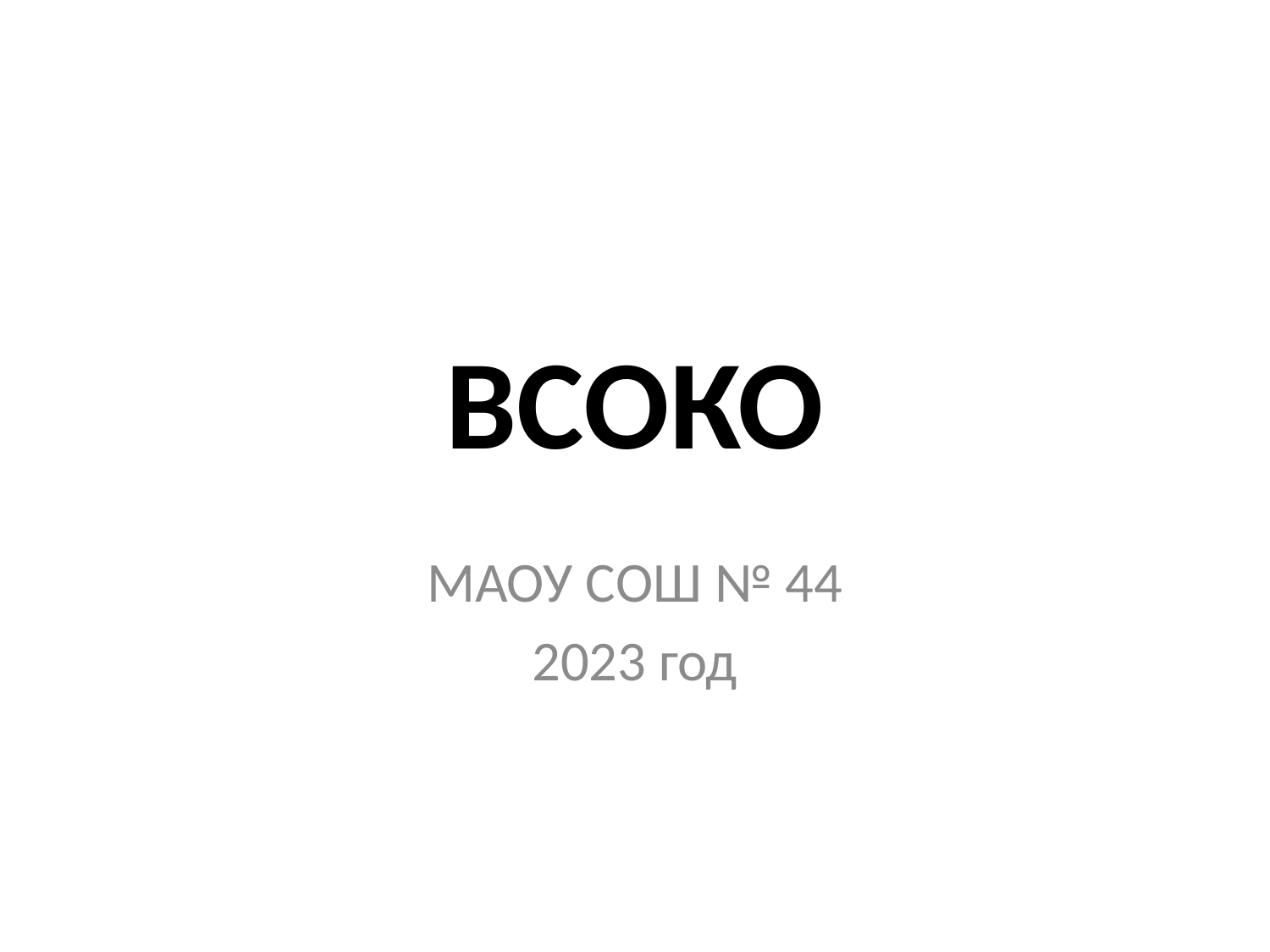

# ВСОКО
МАОУ СОШ № 44
2023 год